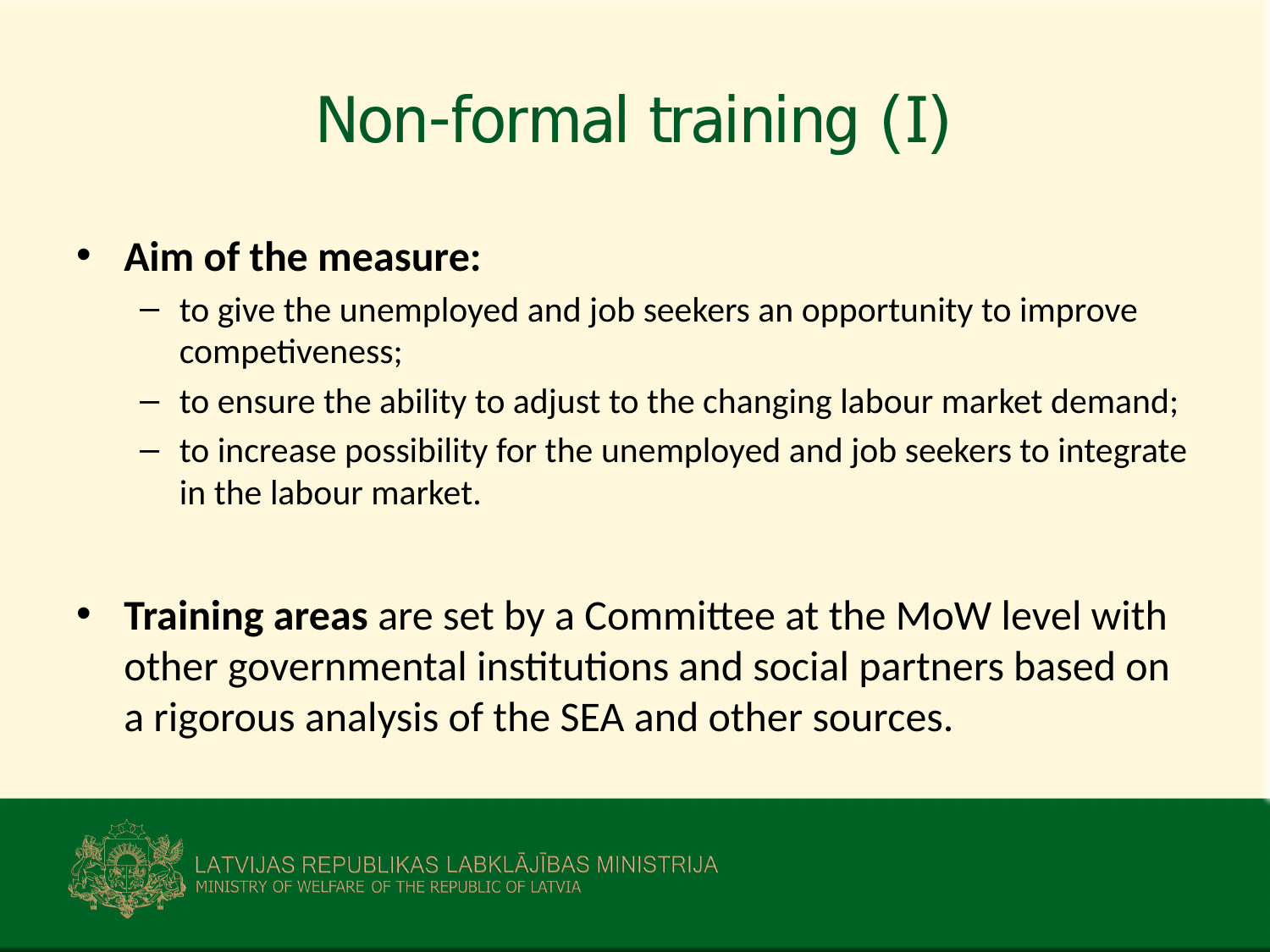

# Non-formal training (I)
Aim of the measure:
to give the unemployed and job seekers an opportunity to improve competiveness;
to ensure the ability to adjust to the changing labour market demand;
to increase possibility for the unemployed and job seekers to integrate in the labour market.

Training areas are set by a Committee at the MoW level with other governmental institutions and social partners based on a rigorous analysis of the SEA and other sources.